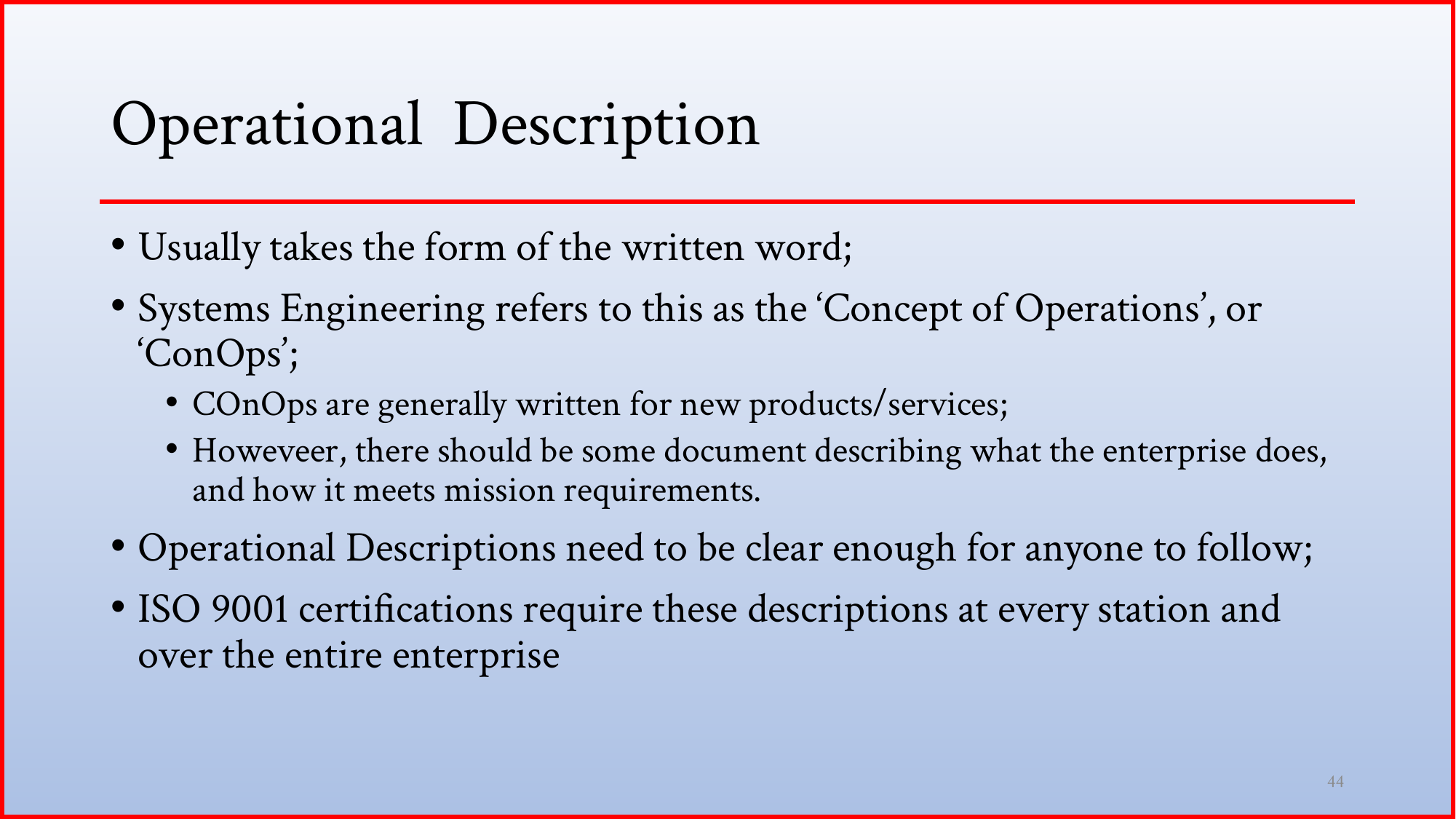

# Operational  Description
Usually takes the form of the written word;
Systems Engineering refers to this as the ‘Concept of Operations’, or ‘ConOps’;
COnOps are generally written for new products/services;
Howeveer, there should be some document describing what the enterprise does, and how it meets mission requirements.
Operational Descriptions need to be clear enough for anyone to follow;
ISO 9001 certifications require these descriptions at every station and over the entire enterprise

44